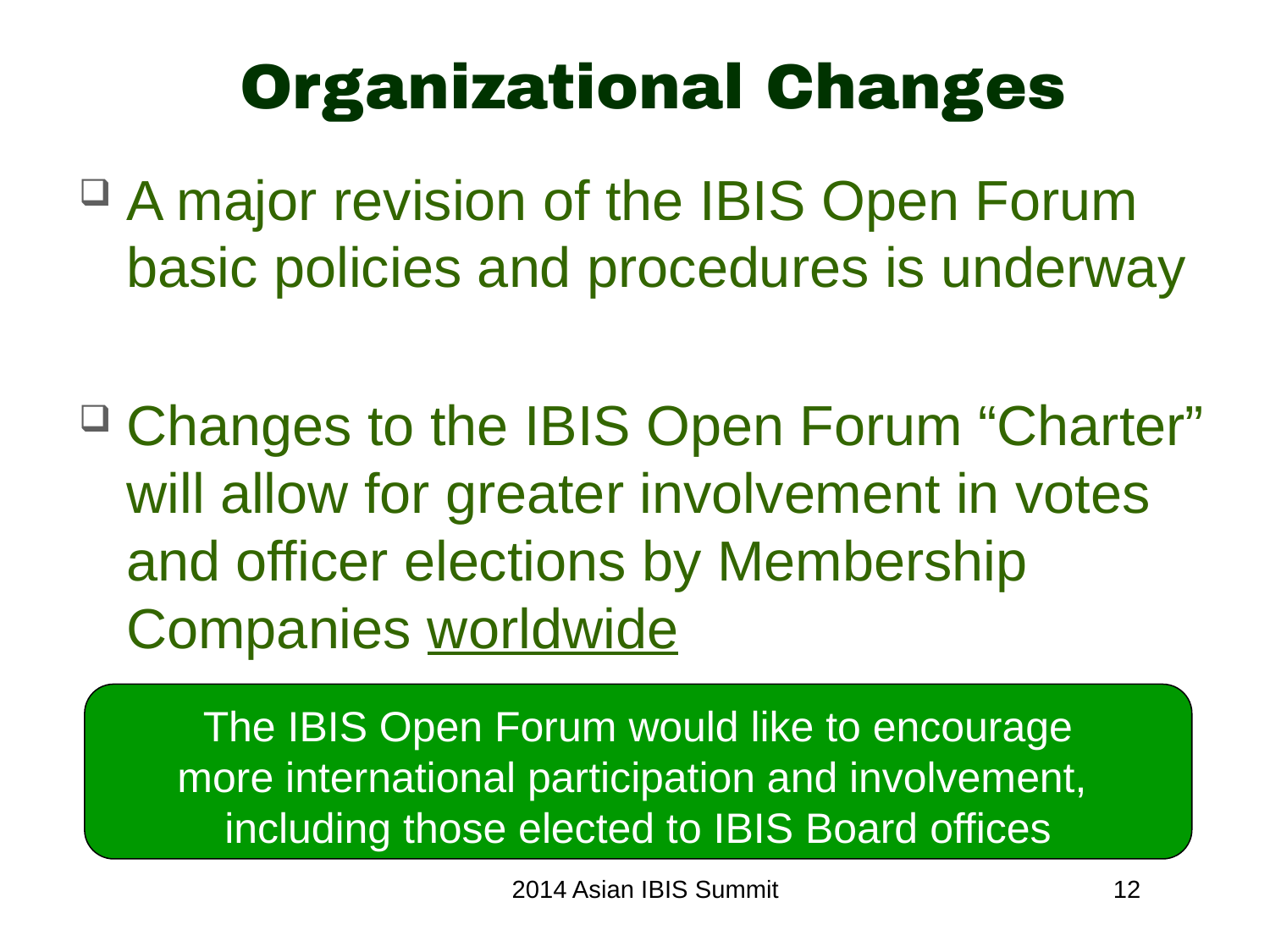

# Organizational Changes
A major revision of the IBIS Open Forum basic policies and procedures is underway

Changes to the IBIS Open Forum “Charter” will allow for greater involvement in votes and officer elections by Membership Companies worldwide
The IBIS Open Forum would like to encourage
more international participation and involvement,
including those elected to IBIS Board offices

2014 Asian IBIS Summit

12